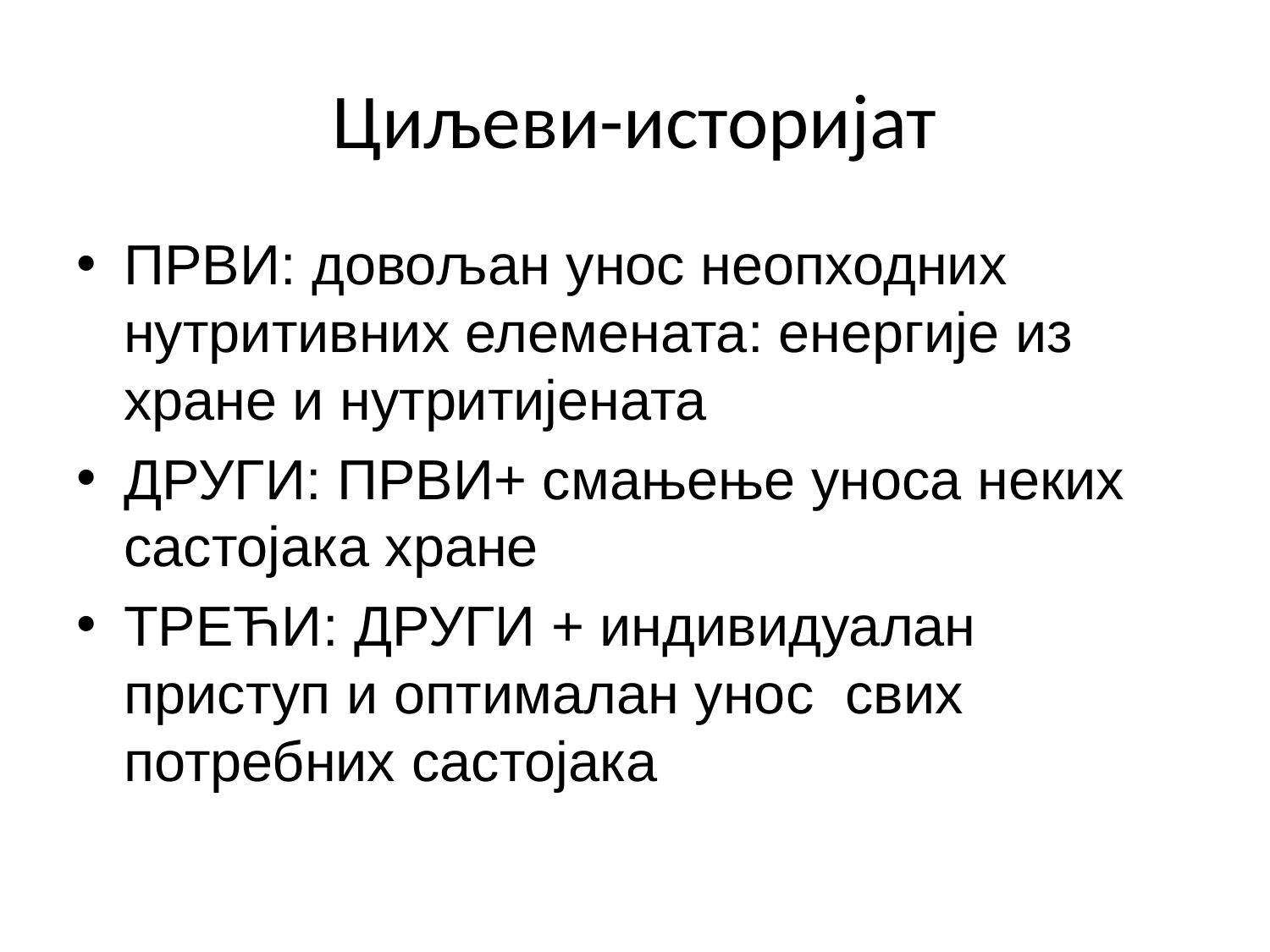

# Циљеви-историјат
ПРВИ: довољан унос неопходних нутритивних елемената: енергије из хране и нутритијената
ДРУГИ: ПРВИ+ смањење уноса неких састојака хране
ТРЕЋИ: ДРУГИ + индивидуалан приступ и оптималан унос  свих потребних састојака